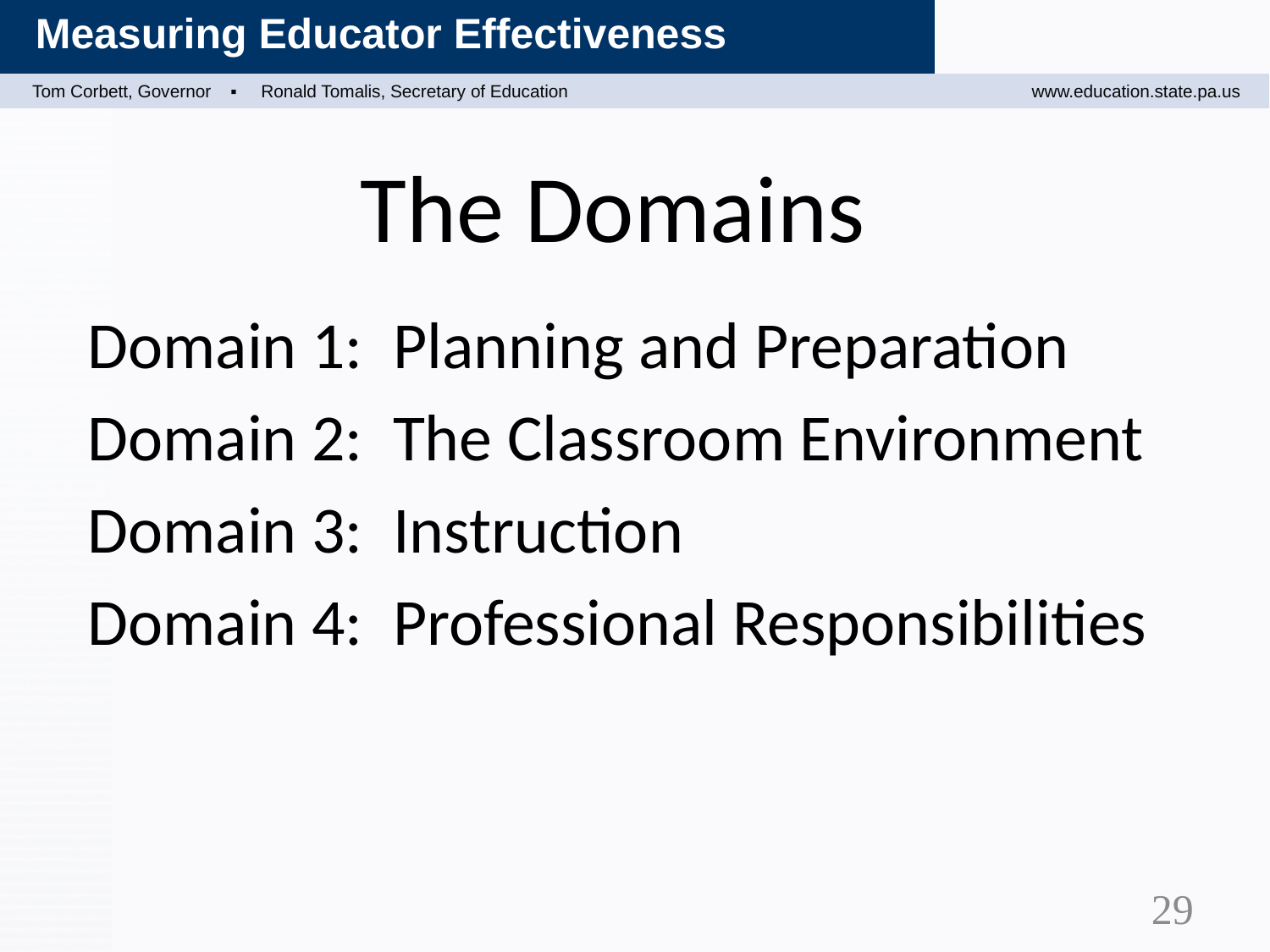

# The Domains
Domain 1:  Planning and Preparation
Domain 2:  The Classroom Environment
Domain 3:  Instruction
Domain 4:  Professional Responsibilities

29